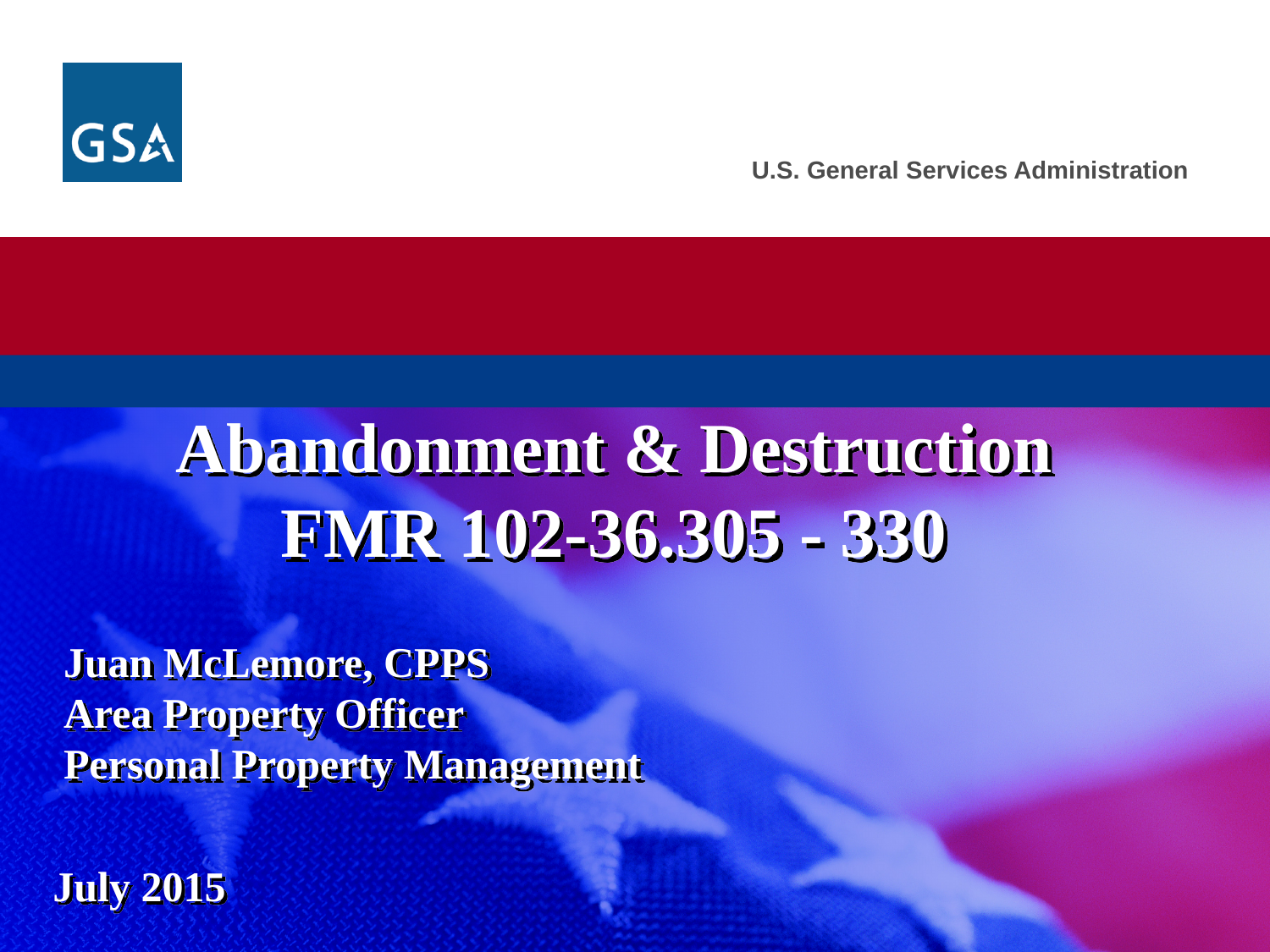

Abandonment & Destruction FMR 102-36.305 - 330
Juan McLemore, CPPS
Area Property Officer
Personal Property Management
July 2015